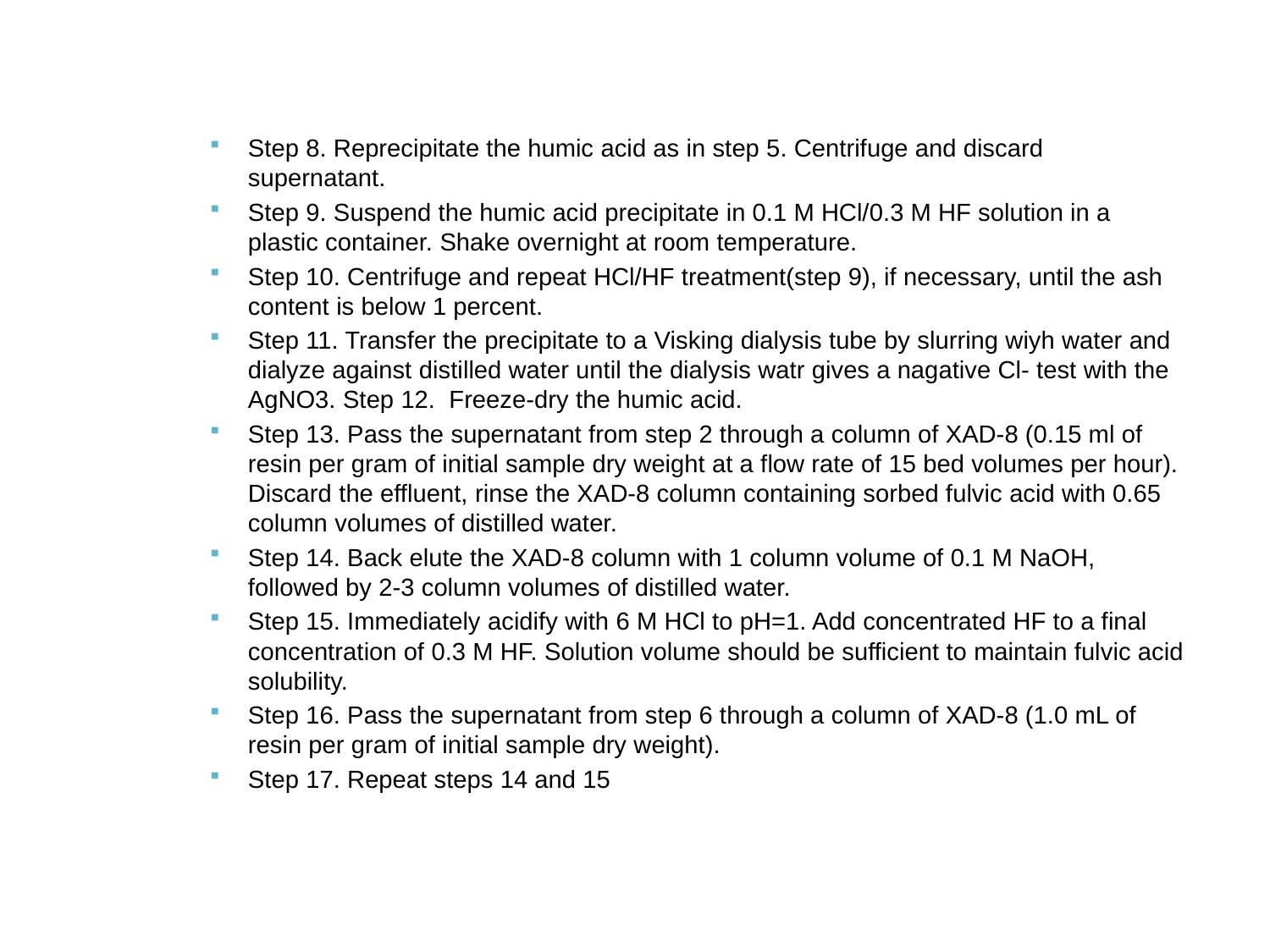

Step 8. Reprecipitate the humic acid as in step 5. Centrifuge and discard supernatant.
Step 9. Suspend the humic acid precipitate in 0.1 M HCl/0.3 M HF solution in a plastic container. Shake overnight at room temperature.
Step 10. Centrifuge and repeat HCl/HF treatment(step 9), if necessary, until the ash content is below 1 percent.
Step 11. Transfer the precipitate to a Visking dialysis tube by slurring wiyh water and dialyze against distilled water until the dialysis watr gives a nagative Cl- test with the AgNO3. Step 12.  Freeze-dry the humic acid.
Step 13. Pass the supernatant from step 2 through a column of XAD-8 (0.15 ml of resin per gram of initial sample dry weight at a flow rate of 15 bed volumes per hour). Discard the effluent, rinse the XAD-8 column containing sorbed fulvic acid with 0.65 column volumes of distilled water.
Step 14. Back elute the XAD-8 column with 1 column volume of 0.1 M NaOH, followed by 2-3 column volumes of distilled water.
Step 15. Immediately acidify with 6 M HCl to pH=1. Add concentrated HF to a final concentration of 0.3 M HF. Solution volume should be sufficient to maintain fulvic acid solubility.
Step 16. Pass the supernatant from step 6 through a column of XAD-8 (1.0 mL of resin per gram of initial sample dry weight).
Step 17. Repeat steps 14 and 15